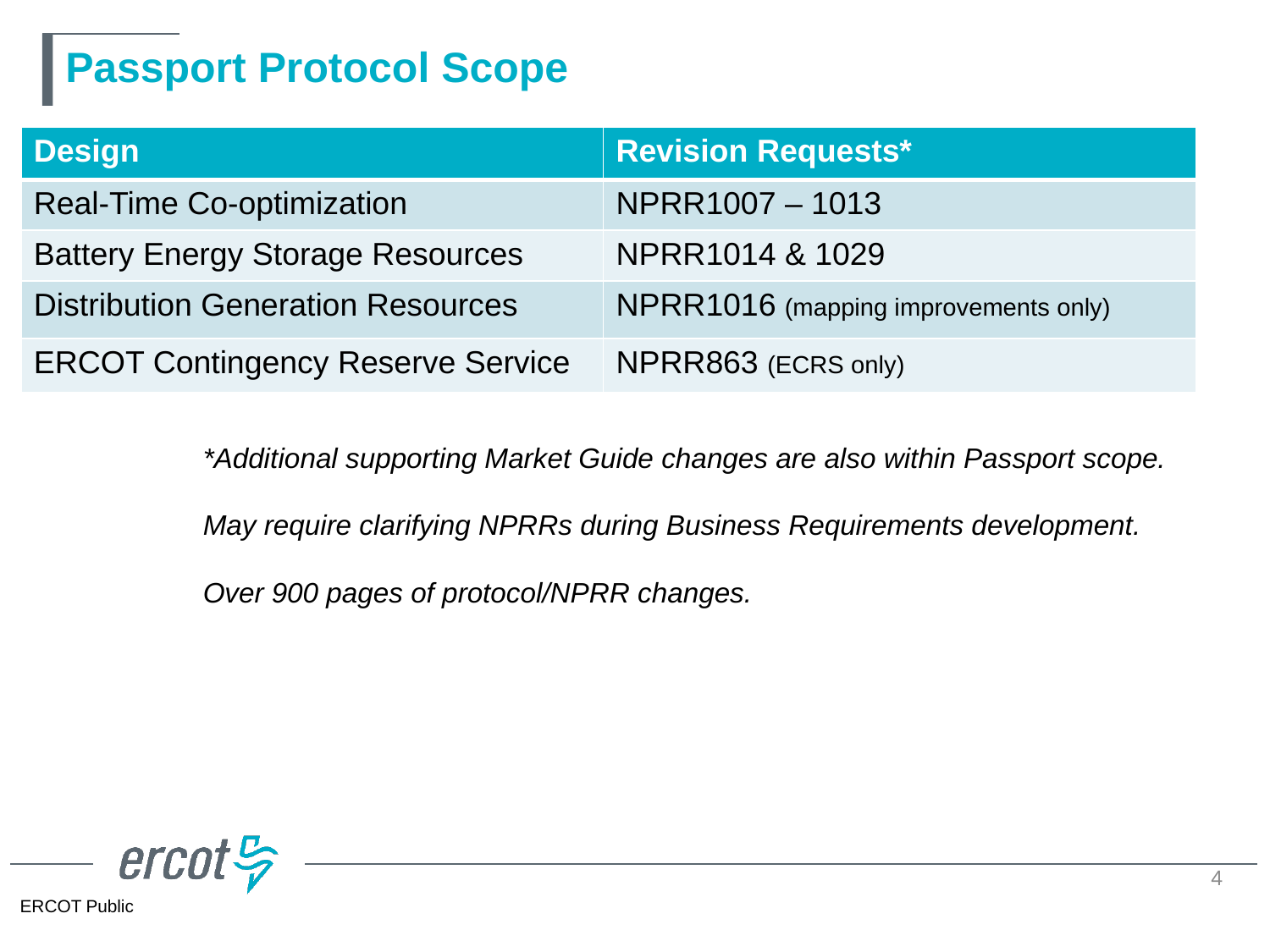

# Passport Protocol Scope
| Design | Revision Requests\* |
| --- | --- |
| Real-Time Co-optimization | NPRR1007 – 1013 |
| Battery Energy Storage Resources | NPRR1014 & 1029 |
| Distribution Generation Resources | NPRR1016 (mapping improvements only) |
| ERCOT Contingency Reserve Service | NPRR863 (ECRS only) |
*Additional supporting Market Guide changes are also within Passport scope.

May require clarifying NPRRs during Business Requirements development.

Over 900 pages of protocol/NPRR changes.

4